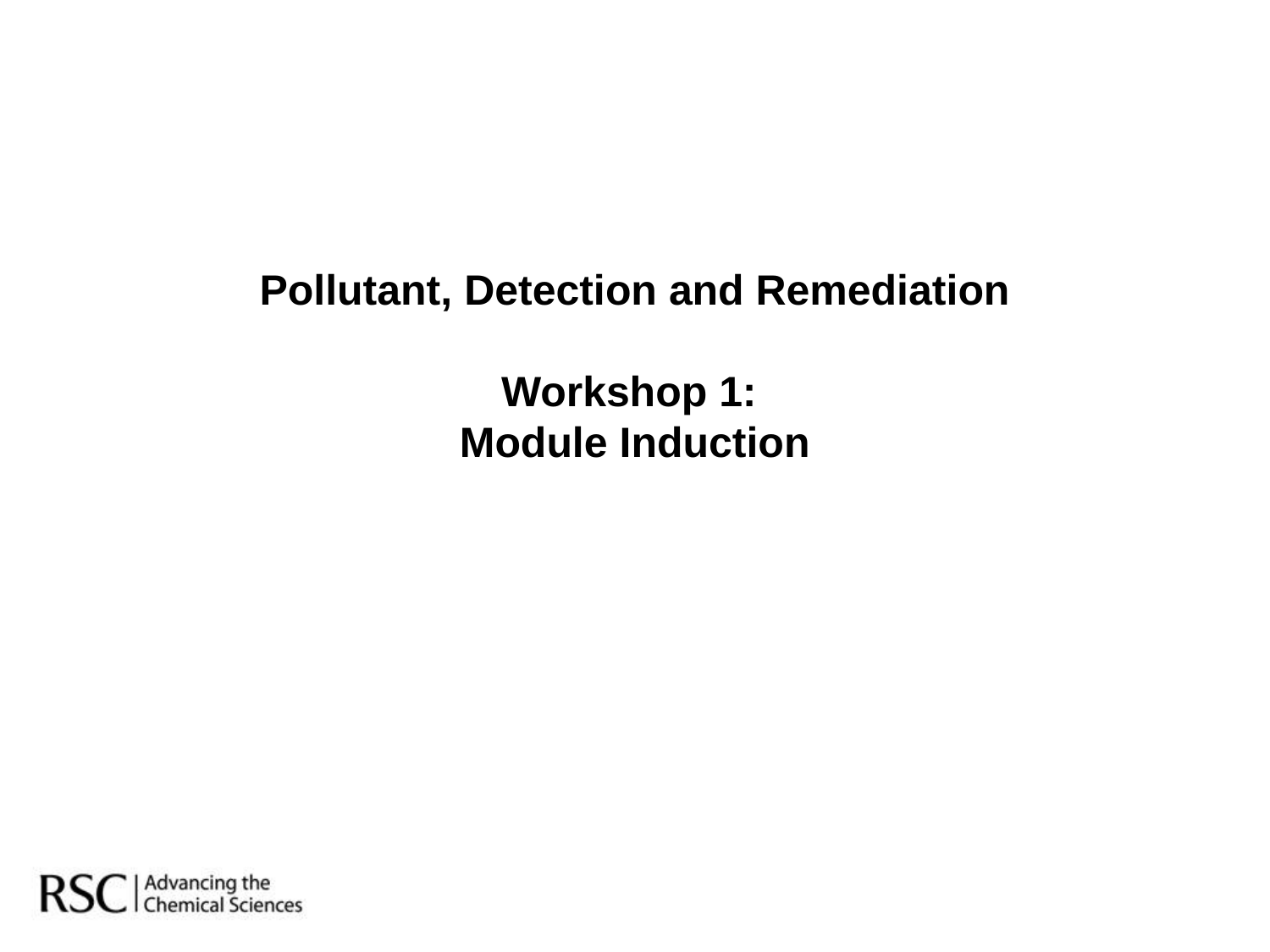

# Pollutant, Detection and Remediation Workshop 1: Module Induction